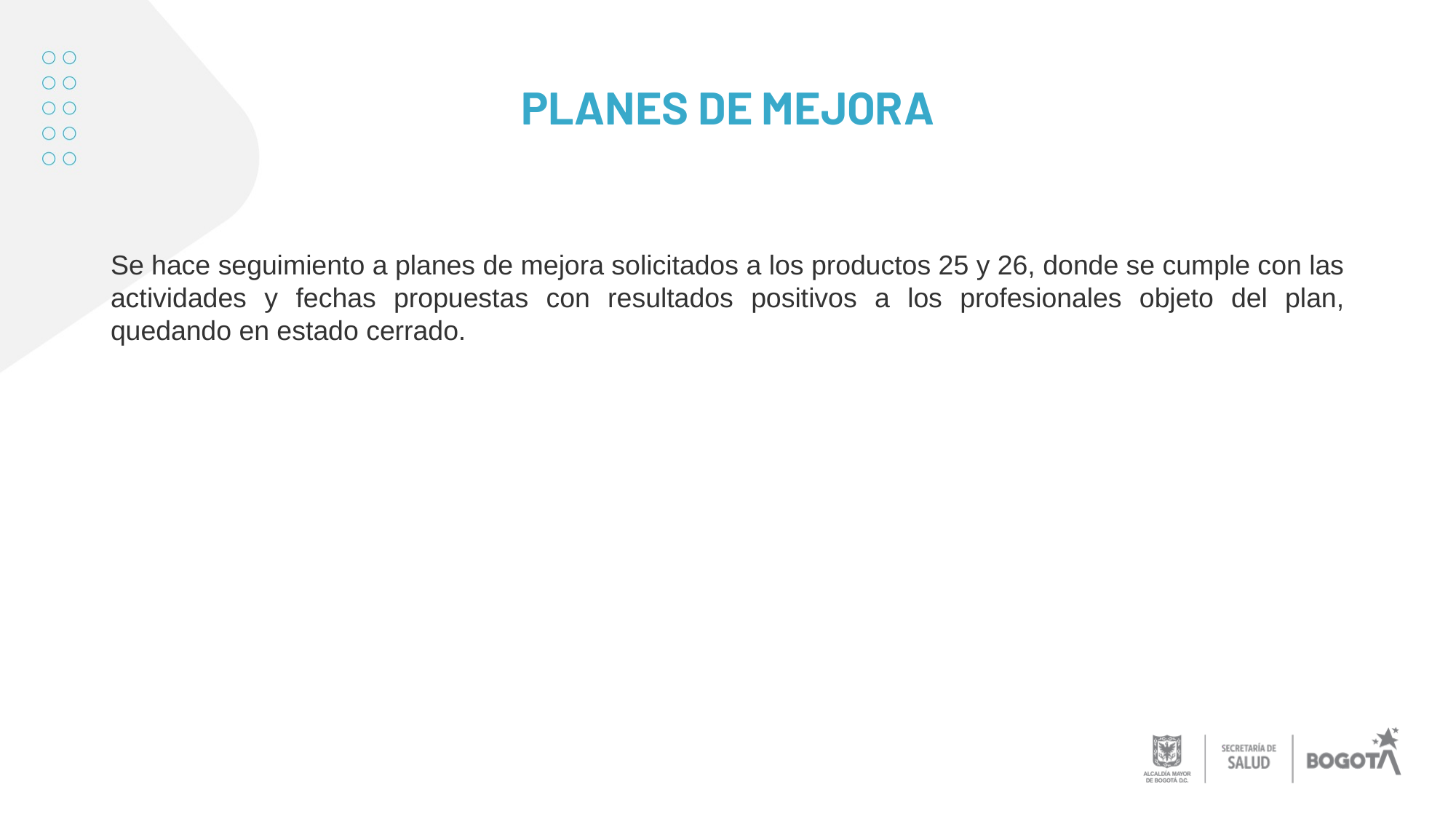

# PLANES DE MEJORA

Se hace seguimiento a planes de mejora solicitados a los productos 25 y 26, donde se cumple con las actividades y fechas propuestas con resultados positivos a los profesionales objeto del plan, quedando en estado cerrado.